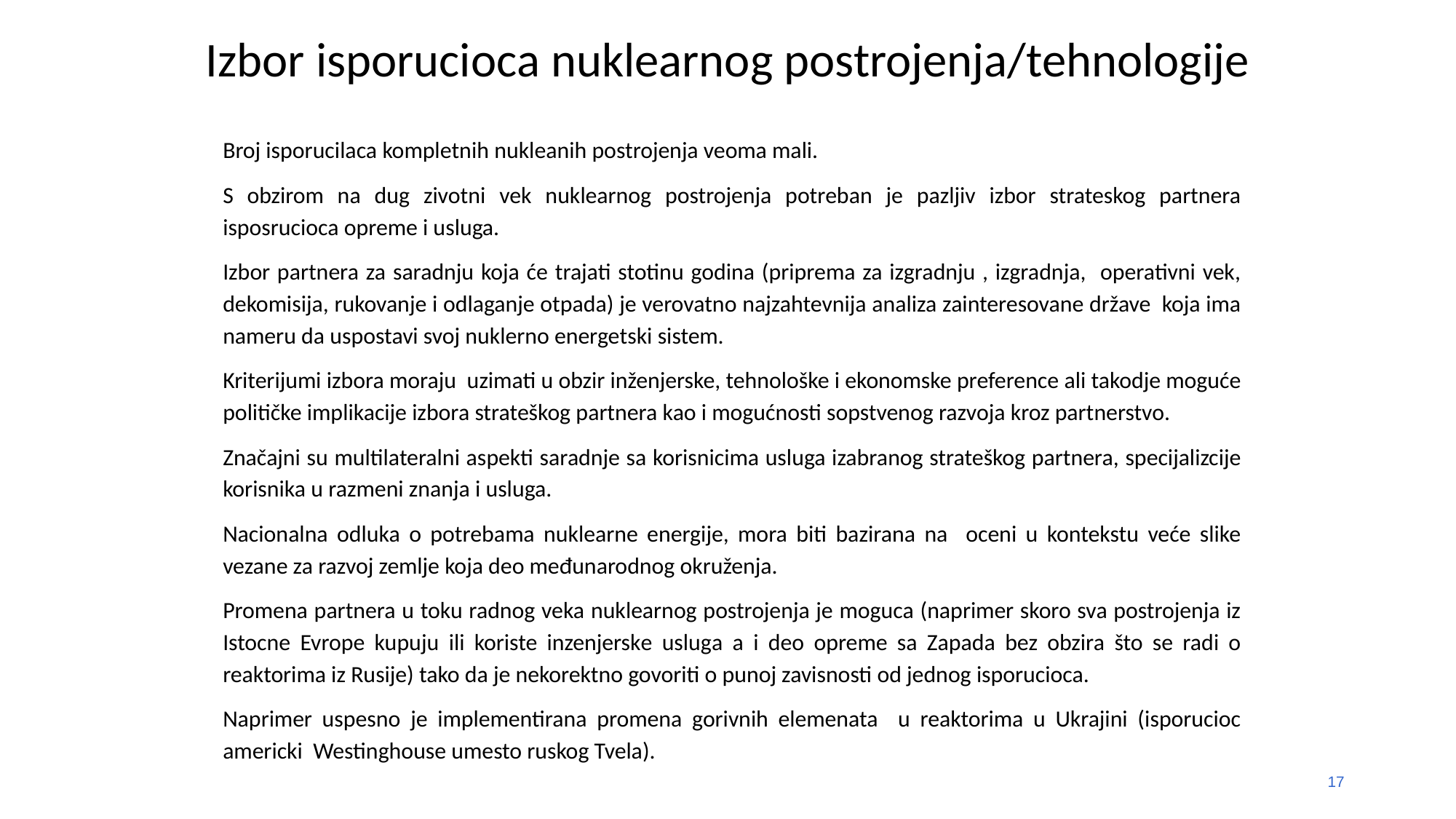

# Izbor isporucioca nuklearnog postrojenja/tehnologije
Broj isporucilaca kompletnih nukleanih postrojenja veoma mali.
S obzirom na dug zivotni vek nuklearnog postrojenja potreban je pazljiv izbor strateskog partnera isposrucioca opreme i usluga.
Izbor partnera za saradnju koja će trajati stotinu godina (priprema za izgradnju , izgradnja,  operativni vek, dekomisija, rukovanje i odlaganje otpada) je verovatno najzahtevnija analiza zainteresovane države  koja ima nameru da uspostavi svoj nuklerno energetski sistem.
Kriterijumi izbora moraju  uzimati u obzir inženjerske, tehnološke i ekonomske preference ali takodje moguće političke implikacije izbora strateškog partnera kao i mogućnosti sopstvenog razvoja kroz partnerstvo.
Značajni su multilateralni aspekti saradnje sa korisnicima usluga izabranog strateškog partnera, specijalizcije korisnika u razmeni znanja i usluga.
Nacionalna odluka o potrebama nuklearne energije, mora biti bazirana na  oceni u kontekstu veće slike vezane za razvoj zemlje koja deo međunarodnog okruženja.
Promena partnera u toku radnog veka nuklearnog postrojenja je moguca (naprimer skoro sva postrojenja iz Istocne Evrope kupuju ili koriste inzenjerske usluga a i deo opreme sa Zapada bez obzira što se radi o reaktorima iz Rusije) tako da je nekorektno govoriti o punoj zavisnosti od jednog isporucioca.
Naprimer uspesno je implementirana promena gorivnih elemenata  u reaktorima u Ukrajini (isporucioc americki  Westinghouse umesto ruskog Tvela).

17